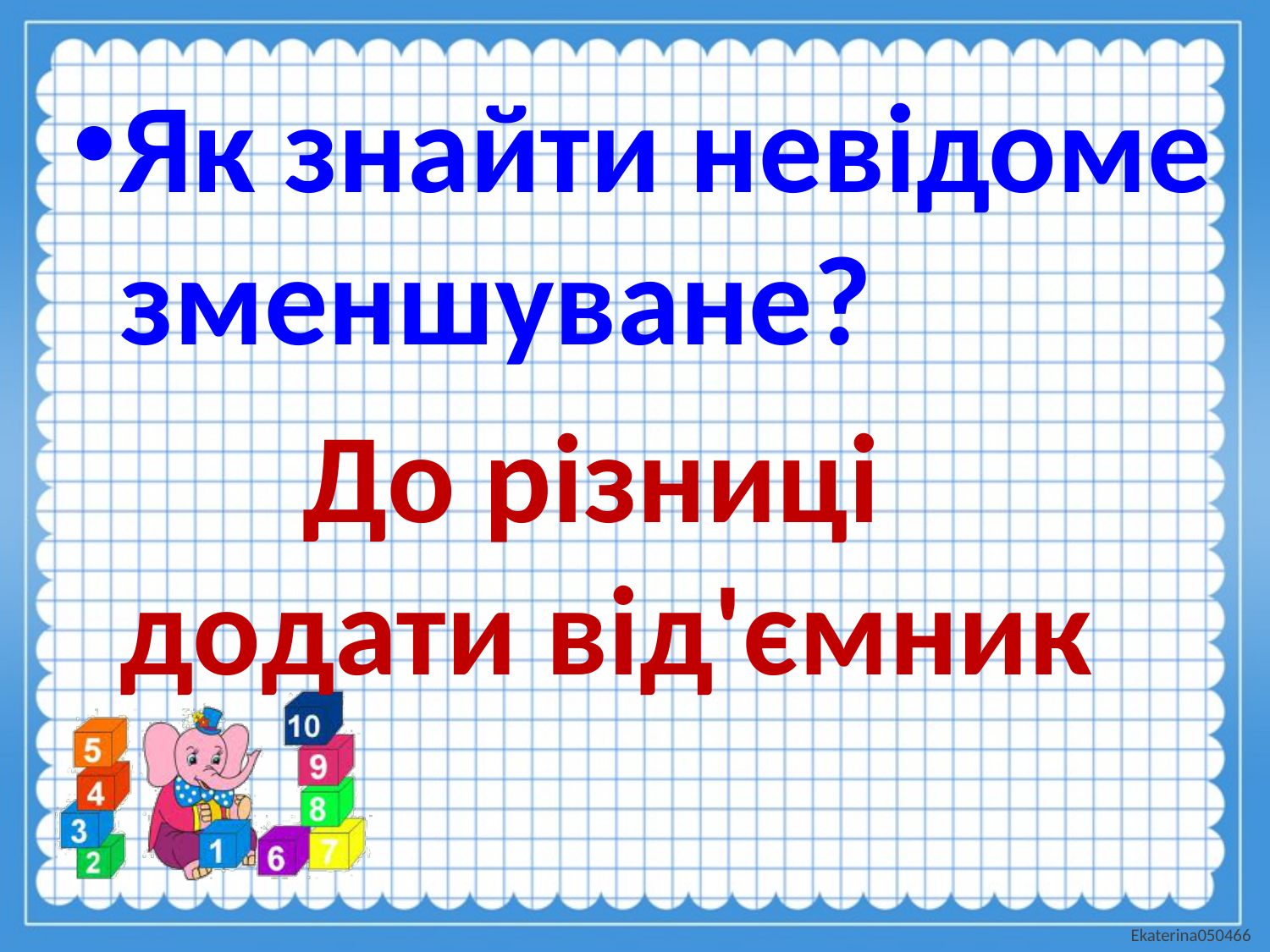

#
Як знайти невідоме зменшуване?
        До різниці додати від'ємник